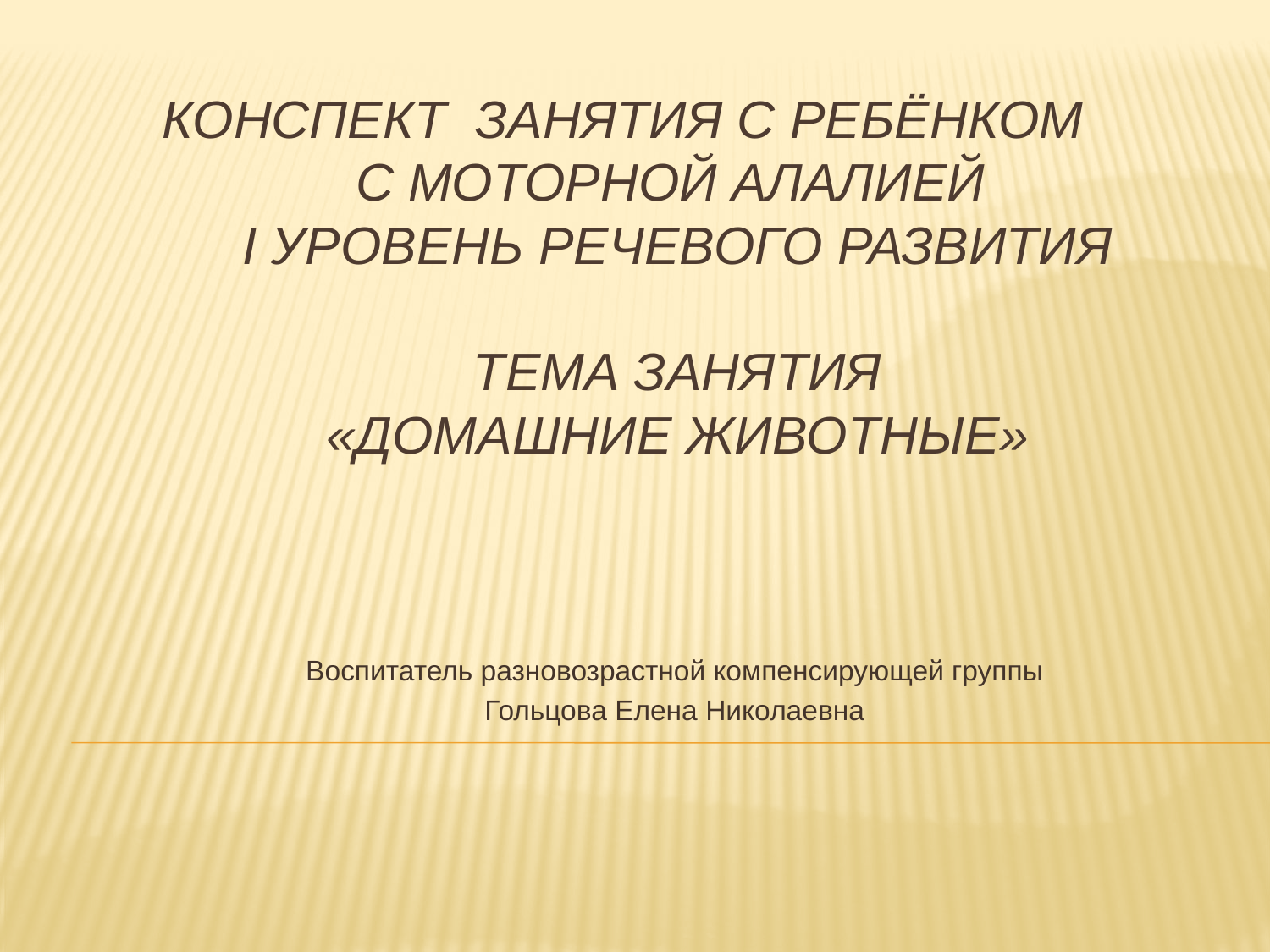

# Конспект  занятия с ребёнком с моторной алалией I уровень речевого развития Тема занятия «Домашние животные»
Воспитатель разновозрастной компенсирующей группы
Гольцова Елена Николаевна